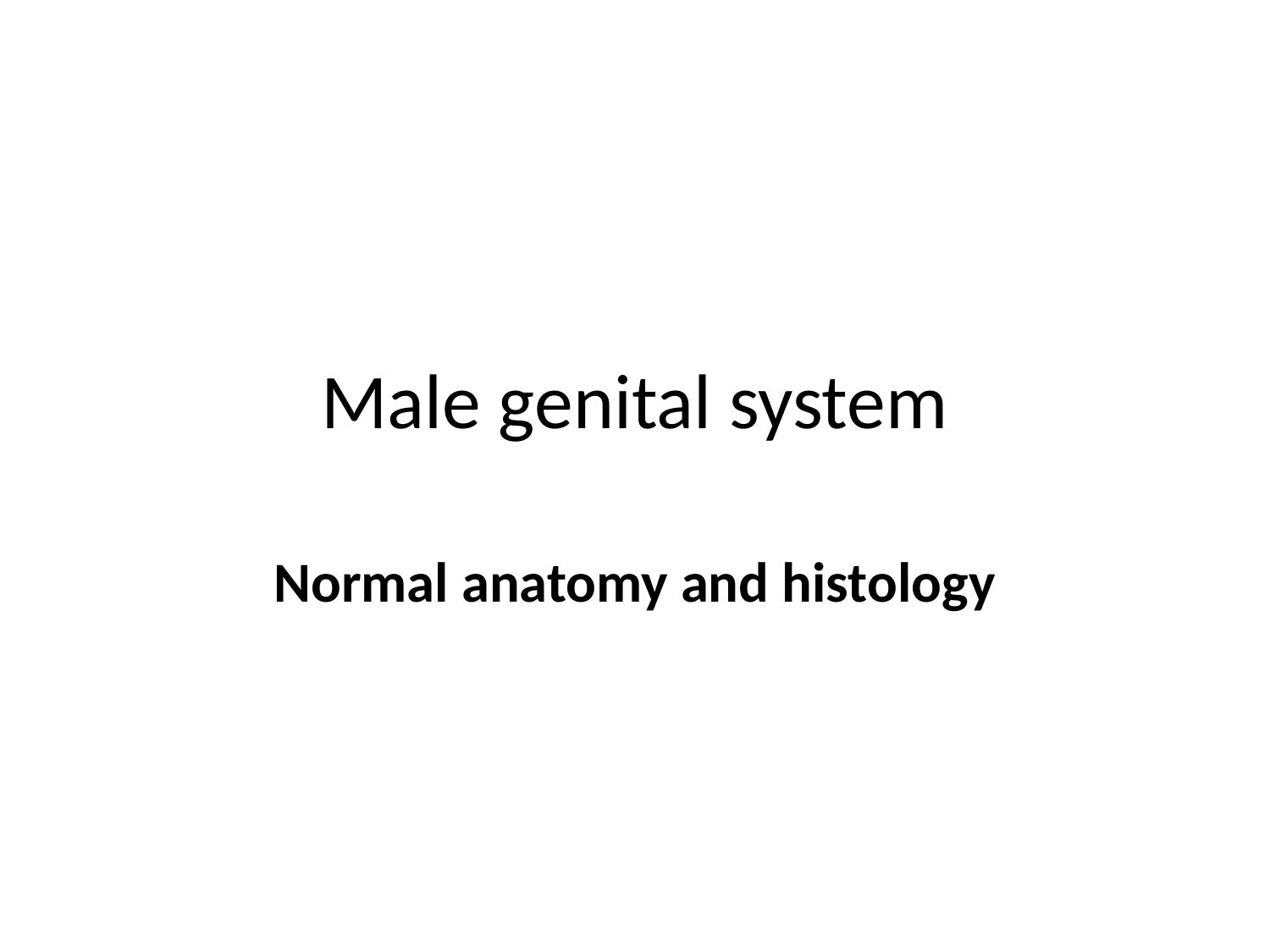

# Male genital system
Normal anatomy and histology